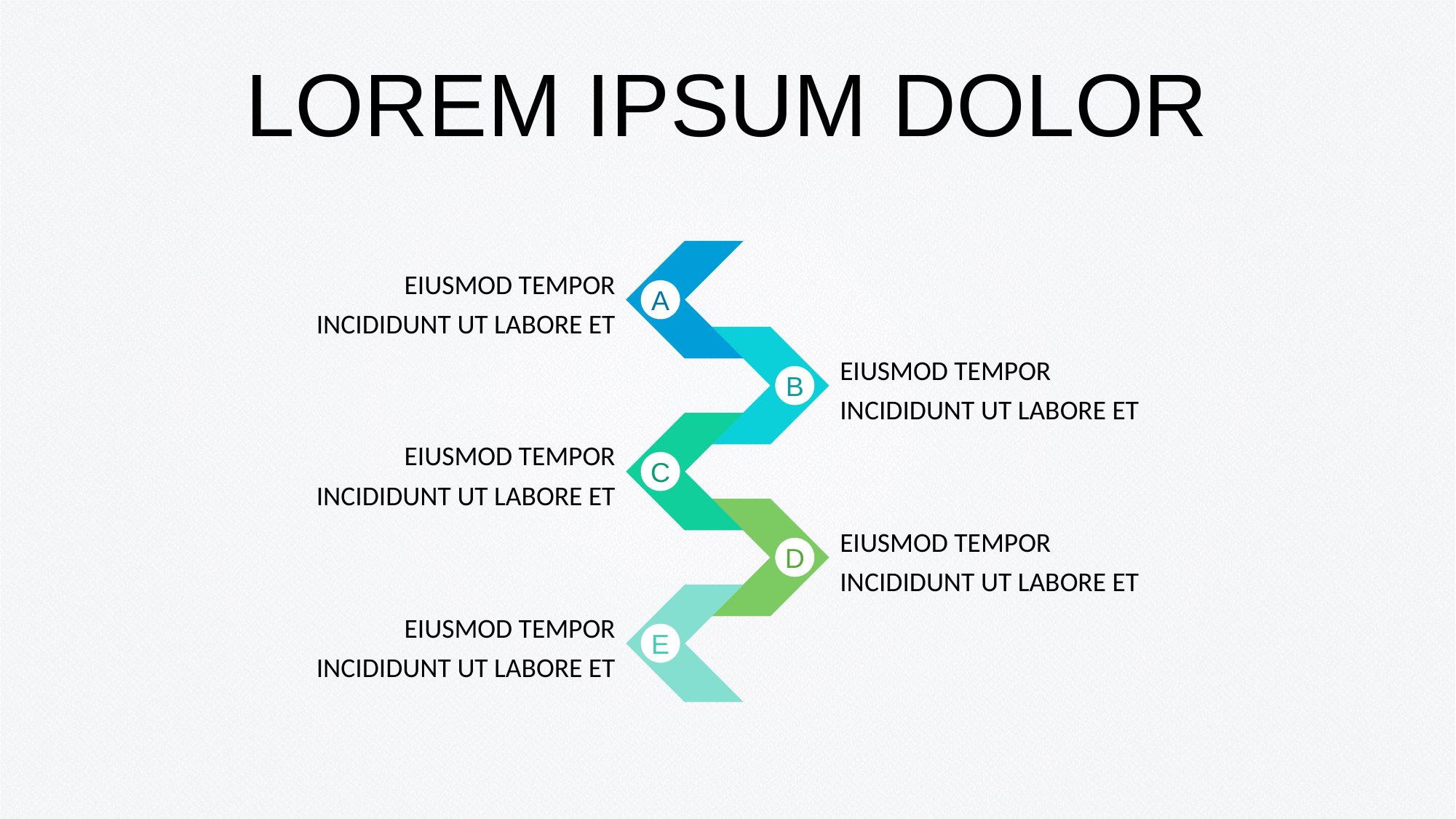

# LOREM IPSUM DOLOR

EIUSMOD TEMPOR INCIDIDUNT UT LABORE ET
A

EIUSMOD TEMPOR INCIDIDUNT UT LABORE ET
B

EIUSMOD TEMPOR INCIDIDUNT UT LABORE ET
C

EIUSMOD TEMPOR INCIDIDUNT UT LABORE ET
D

EIUSMOD TEMPOR INCIDIDUNT UT LABORE ET
E